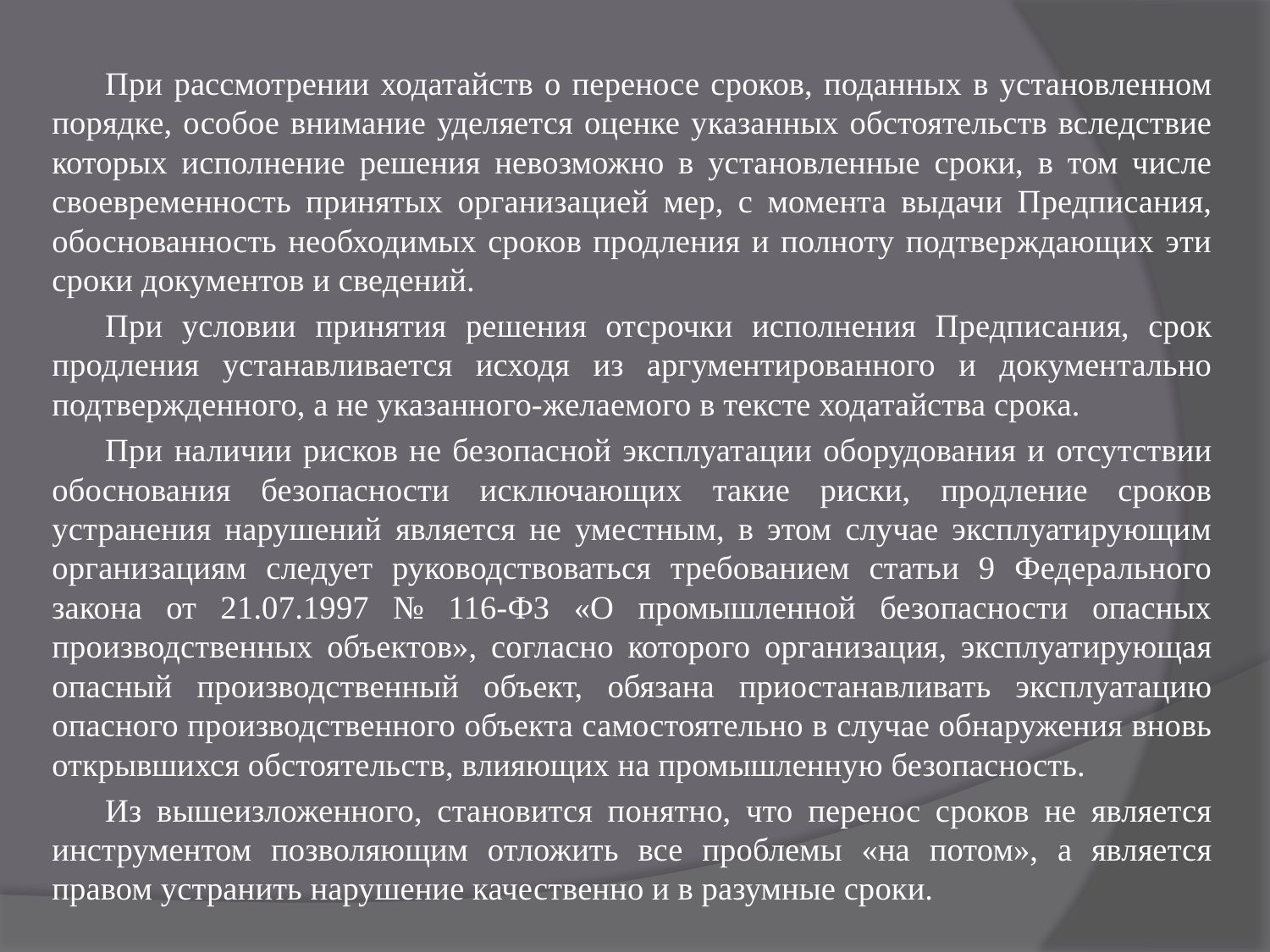

При рассмотрении ходатайств о переносе сроков, поданных в установленном порядке, особое внимание уделяется оценке указанных обстоятельств вследствие которых исполнение решения невозможно в установленные сроки, в том числе своевременность принятых организацией мер, с момента выдачи Предписания, обоснованность необходимых сроков продления и полноту подтверждающих эти сроки документов и сведений.
При условии принятия решения отсрочки исполнения Предписания, срок продления устанавливается исходя из аргументированного и документально подтвержденного, а не указанного-желаемого в тексте ходатайства срока.
При наличии рисков не безопасной эксплуатации оборудования и отсутствии обоснования безопасности исключающих такие риски, продление сроков устранения нарушений является не уместным, в этом случае эксплуатирующим организациям следует руководствоваться требованием статьи 9 Федерального закона от 21.07.1997 № 116-ФЗ «О промышленной безопасности опасных производственных объектов», согласно которого организация, эксплуатирующая опасный производственный объект, обязана приостанавливать эксплуатацию опасного производственного объекта самостоятельно в случае обнаружения вновь открывшихся обстоятельств, влияющих на промышленную безопасность.
Из вышеизложенного, становится понятно, что перенос сроков не является инструментом позволяющим отложить все проблемы «на потом», а является правом устранить нарушение качественно и в разумные сроки.